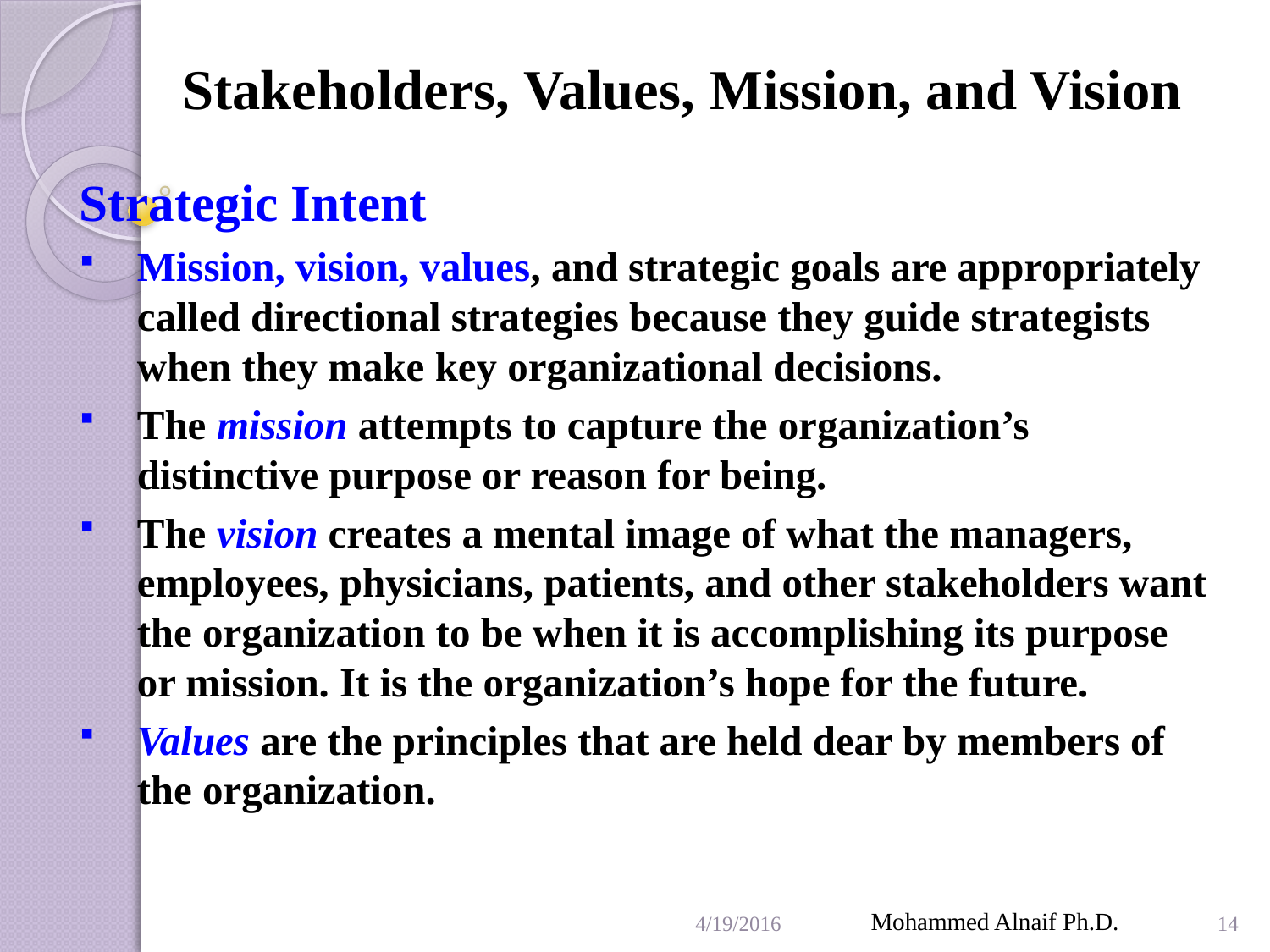

# Stakeholders, Values, Mission, and Vision
Strategic Intent
Mission, vision, values, and strategic goals are appropriately called directional strategies because they guide strategists when they make key organizational decisions.
The mission attempts to capture the organization’s distinctive purpose or reason for being.
The vision creates a mental image of what the managers, employees, physicians, patients, and other stakeholders want the organization to be when it is accomplishing its purpose or mission. It is the organization’s hope for the future.
Values are the principles that are held dear by members of the organization.
4/19/2016
Mohammed Alnaif Ph.D.
14